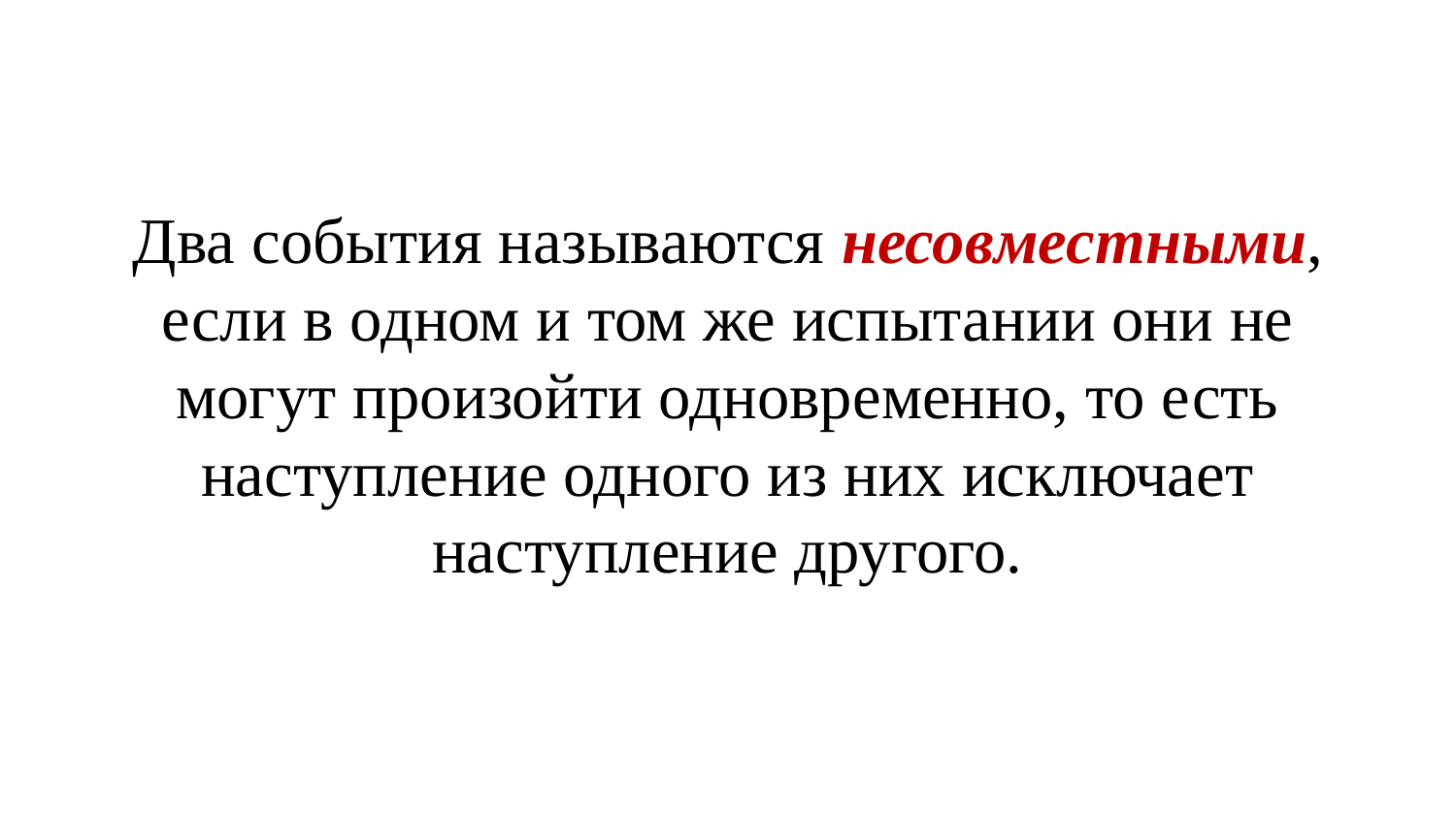

Два события называются несовместными, если в одном и том же испытании они не могут произойти одновременно, то есть наступление одного из них исключает наступление другого.